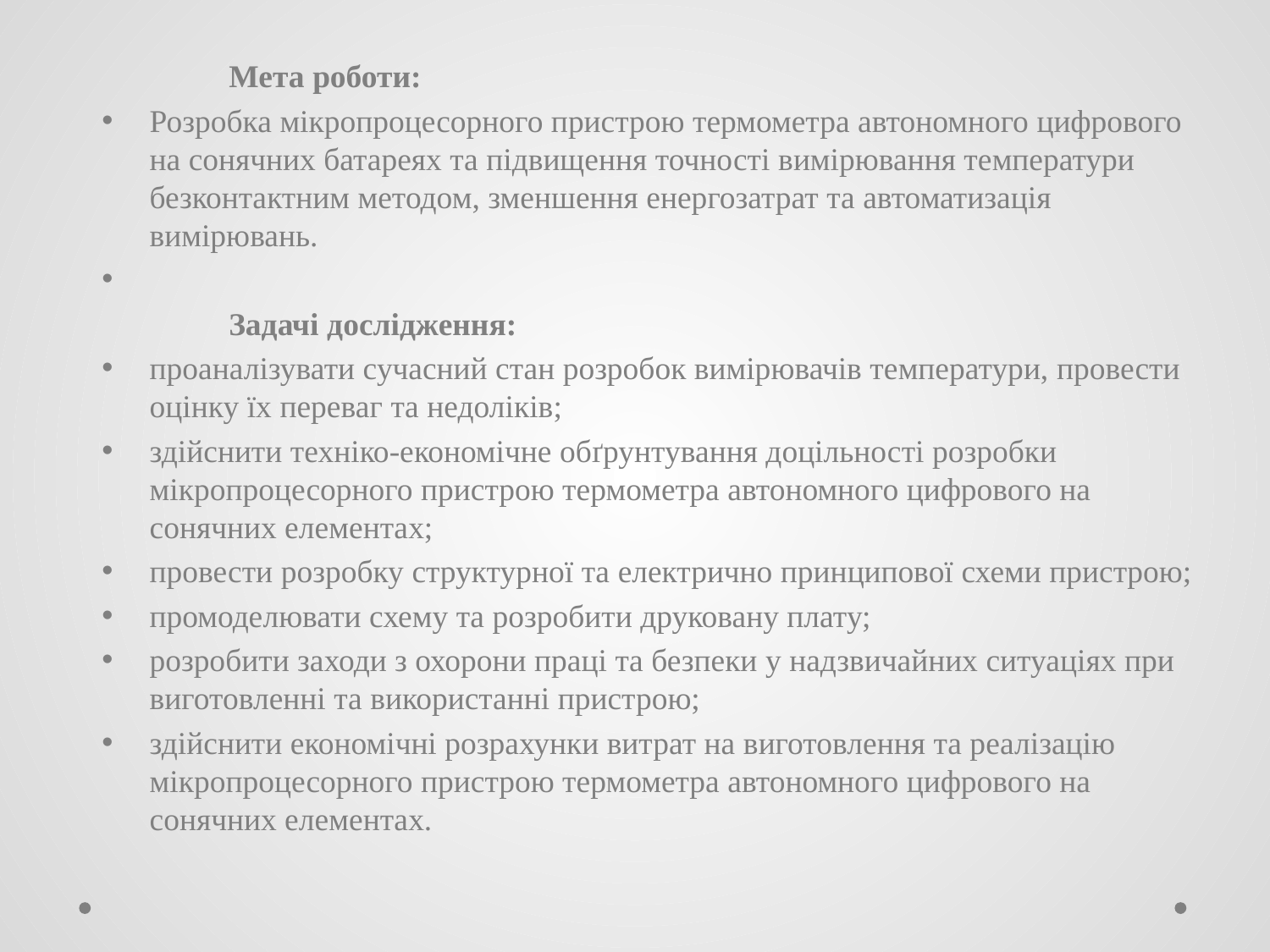

Мета роботи:
Розробка мікропроцесорного пристрою термометра автономного цифрового на сонячних батареях та підвищення точності вимірювання температури безконтактним методом, зменшення енергозатрат та автоматизація вимірювань.

	Задачі дослідження:
проаналізувати сучасний стан розробок вимірювачів температури, провести оцінку їх переваг та недоліків;
здійснити техніко-економічне обґрунтування доцільності розробки мікропроцесорного пристрою термометра автономного цифрового на сонячних елементах;
провести розробку структурної та електрично принципової схеми пристрою;
промоделювати схему та розробити друковану плату;
розробити заходи з охорони праці та безпеки у надзвичайних ситуаціях при виготовленні та використанні пристрою;
здійснити економічні розрахунки витрат на виготовлення та реалізацію мікропроцесорного пристрою термометра автономного цифрового на сонячних елементах.